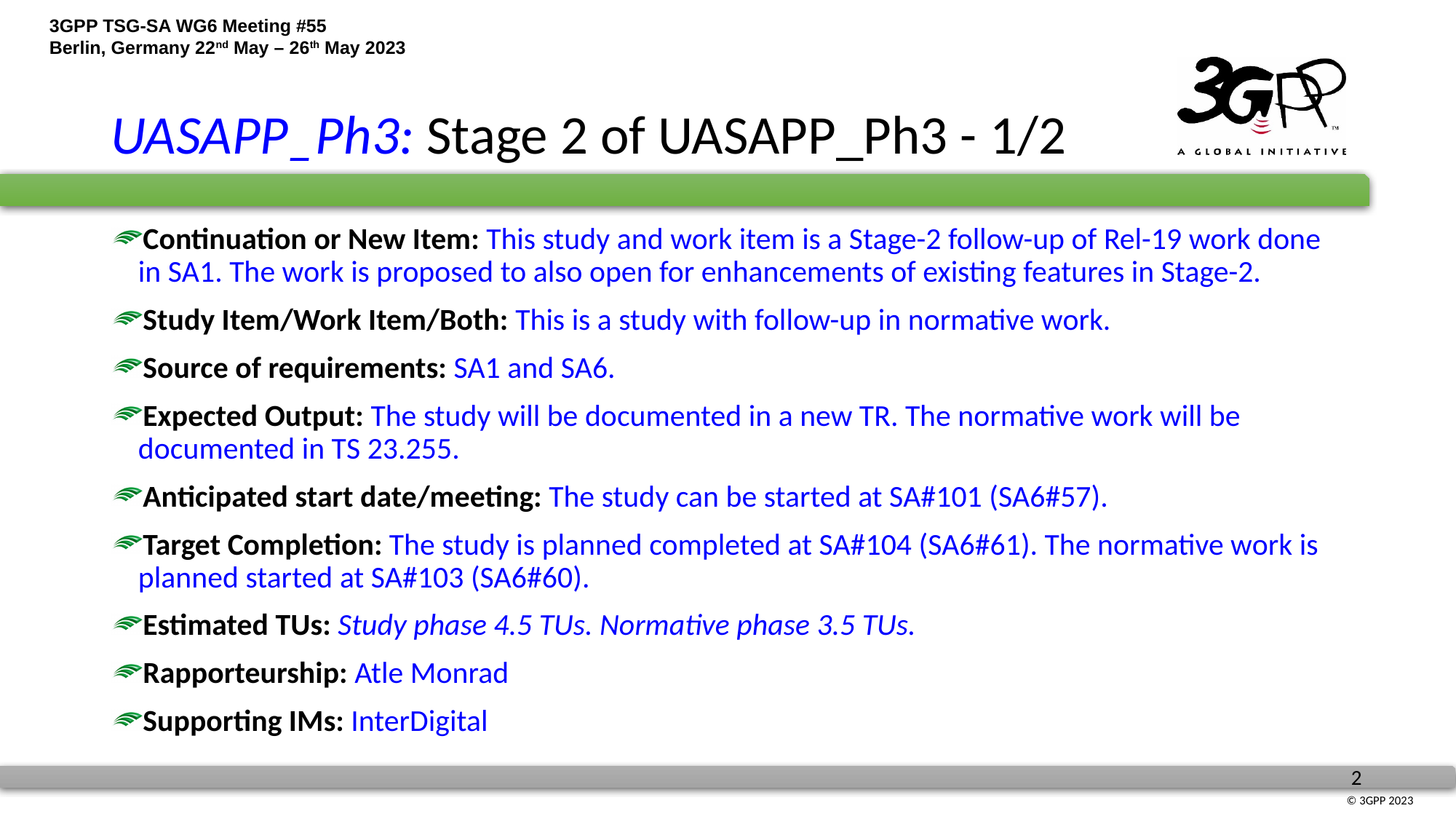

# UASAPP_Ph3: Stage 2 of UASAPP_Ph3 - 1/2
Continuation or New Item: This study and work item is a Stage-2 follow-up of Rel-19 work done in SA1. The work is proposed to also open for enhancements of existing features in Stage-2.
Study Item/Work Item/Both: This is a study with follow-up in normative work.
Source of requirements: SA1 and SA6.
Expected Output: The study will be documented in a new TR. The normative work will be documented in TS 23.255.
Anticipated start date/meeting: The study can be started at SA#101 (SA6#57).
Target Completion: The study is planned completed at SA#104 (SA6#61). The normative work is planned started at SA#103 (SA6#60).
Estimated TUs: Study phase 4.5 TUs. Normative phase 3.5 TUs.
Rapporteurship: Atle Monrad
Supporting IMs: InterDigital